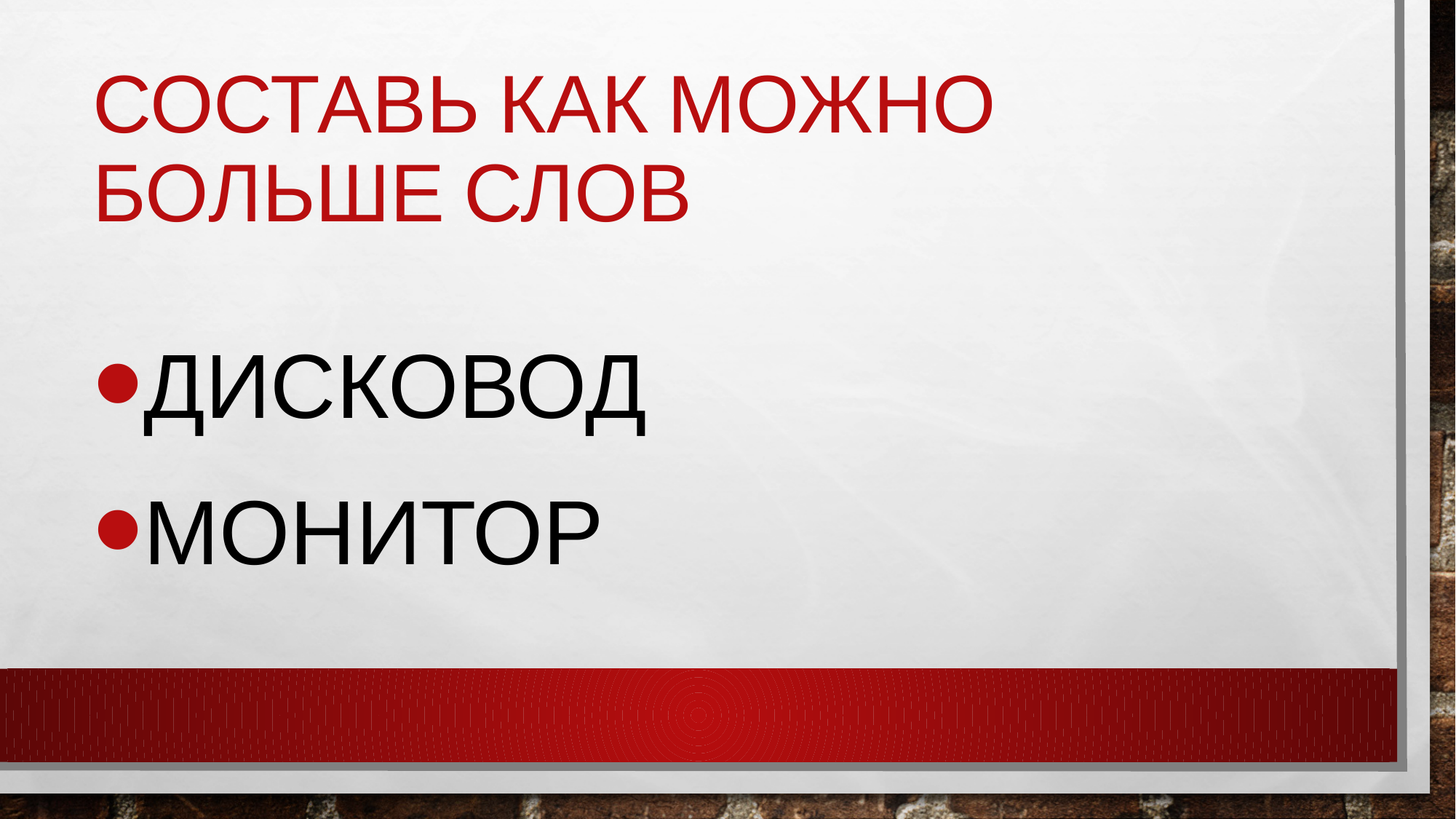

# Составь как можно больше слов
Дисковод
монитор